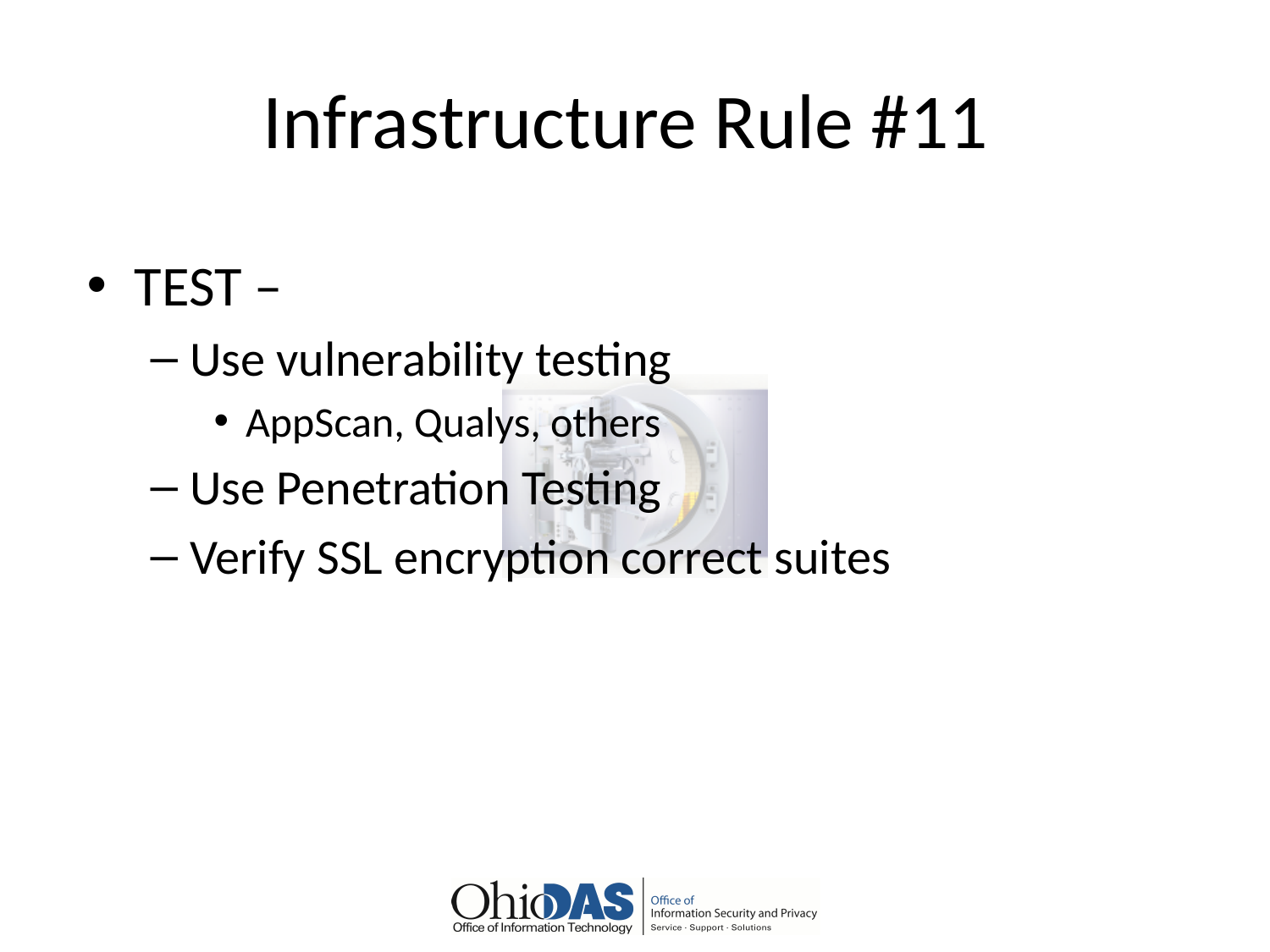

# Infrastructure Rule #11
TEST –
Use vulnerability testing
AppScan, Qualys, others
Use Penetration Testing
Verify SSL encryption correct suites